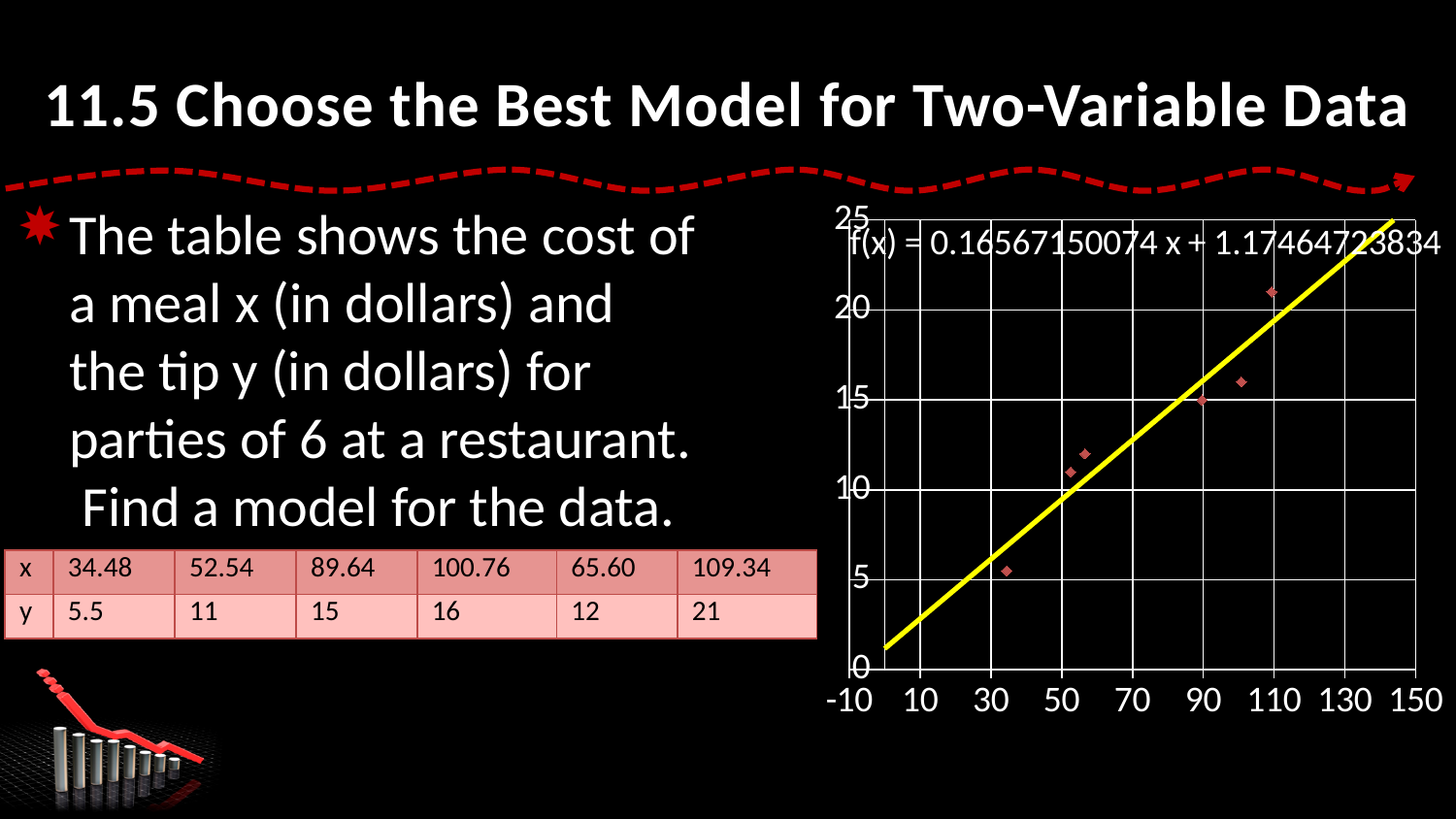

# 11.5 Choose the Best Model for Two-Variable Data
The table shows the cost of a meal x (in dollars) and the tip y (in dollars) for parties of 6 at a restaurant.  Find a model for the data.

### Chart

| Category | Y-Values |
|---|---|
| x | 34.48 | 52.54 | 89.64 | 100.76 | 65.60 | 109.34 |
| --- | --- | --- | --- | --- | --- | --- |
| y | 5.5 | 11 | 15 | 16 | 12 | 21 |